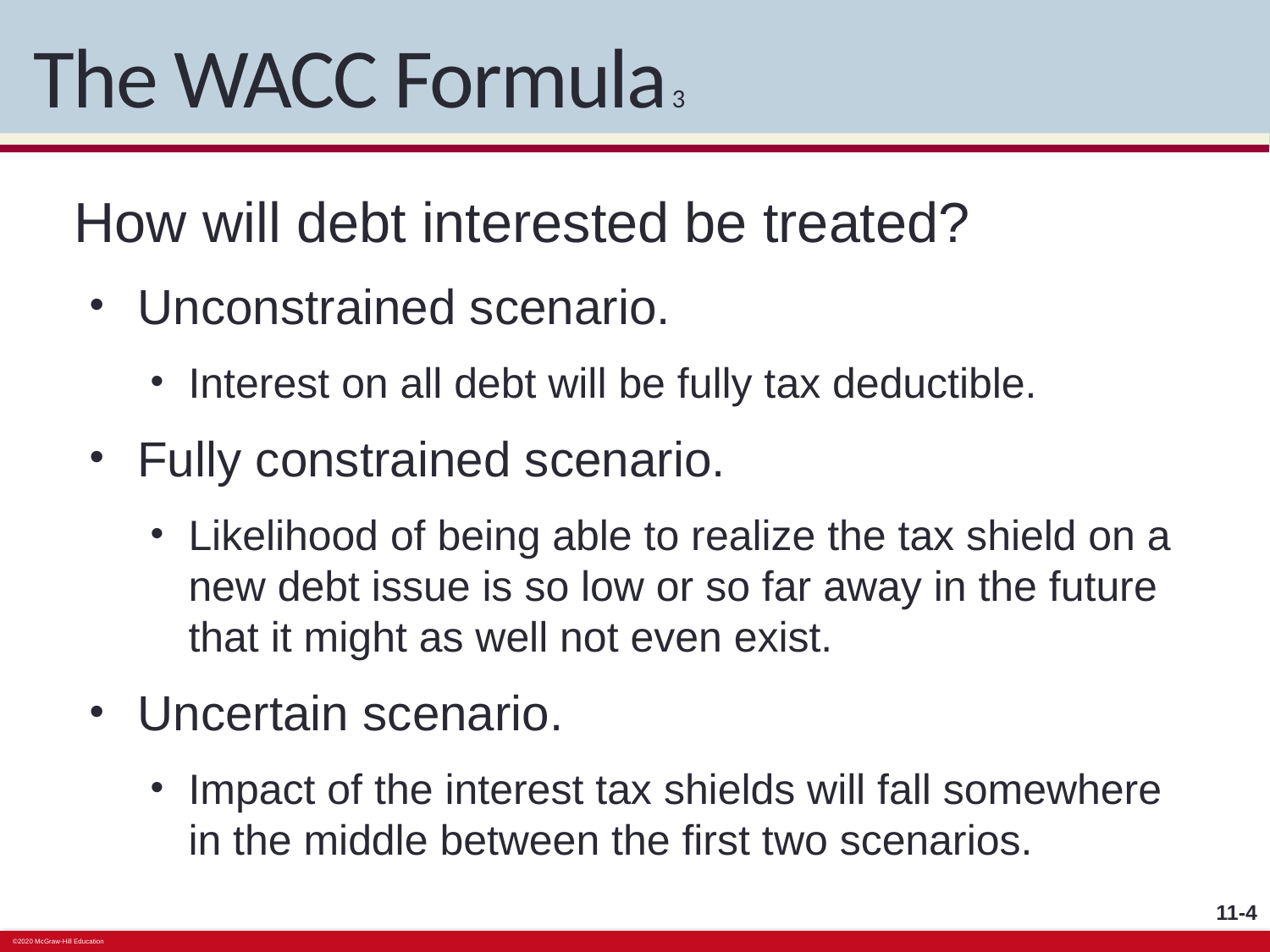

# The WACC Formula 3
How will debt interested be treated?
Unconstrained scenario.
Interest on all debt will be fully tax deductible.
Fully constrained scenario.
Likelihood of being able to realize the tax shield on a new debt issue is so low or so far away in the future that it might as well not even exist.
Uncertain scenario.
Impact of the interest tax shields will fall somewhere in the middle between the first two scenarios.